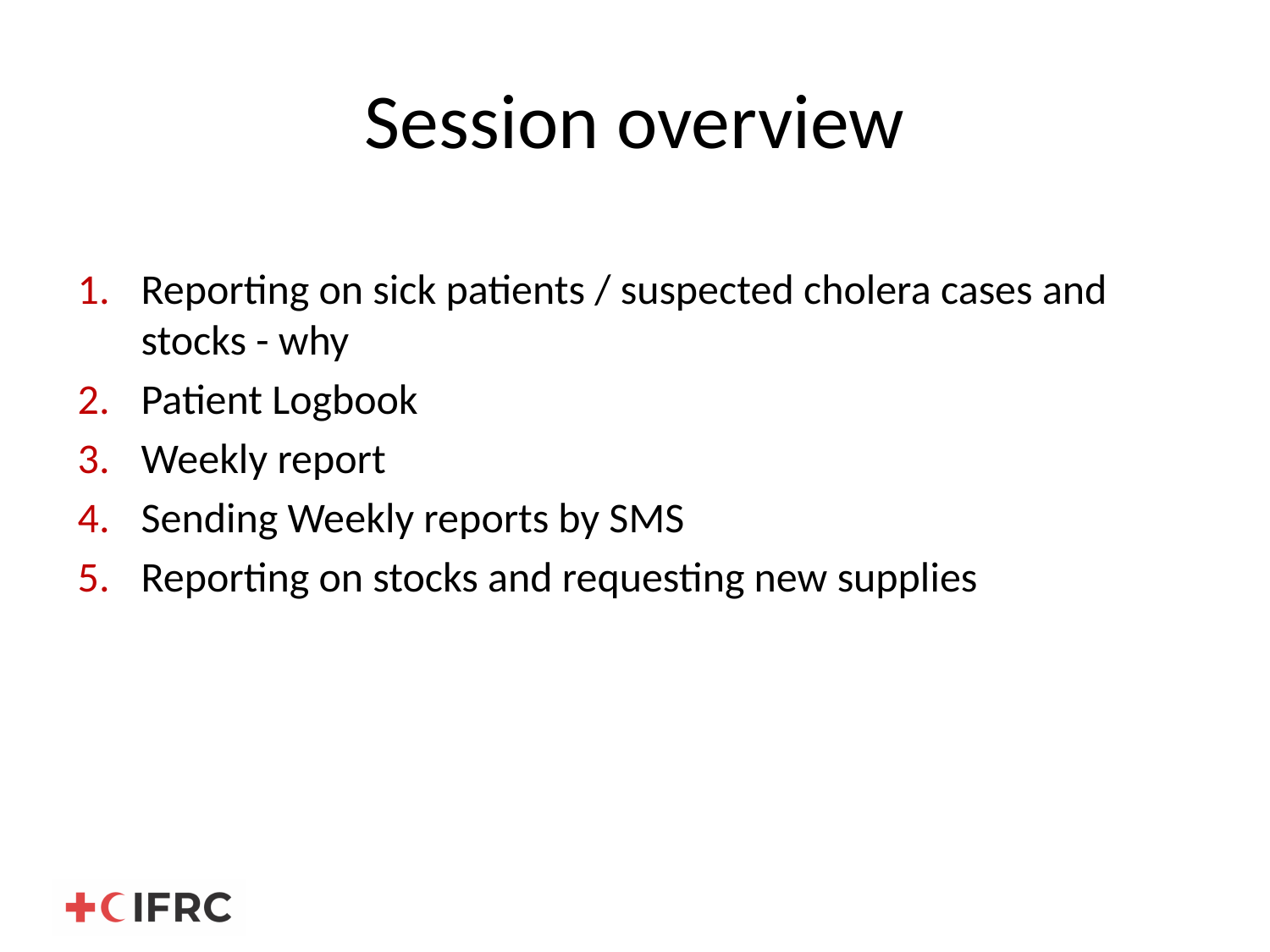

# Session overview

Reporting on sick patients / suspected cholera cases and stocks - why
Patient Logbook
Weekly report
Sending Weekly reports by SMS
Reporting on stocks and requesting new supplies